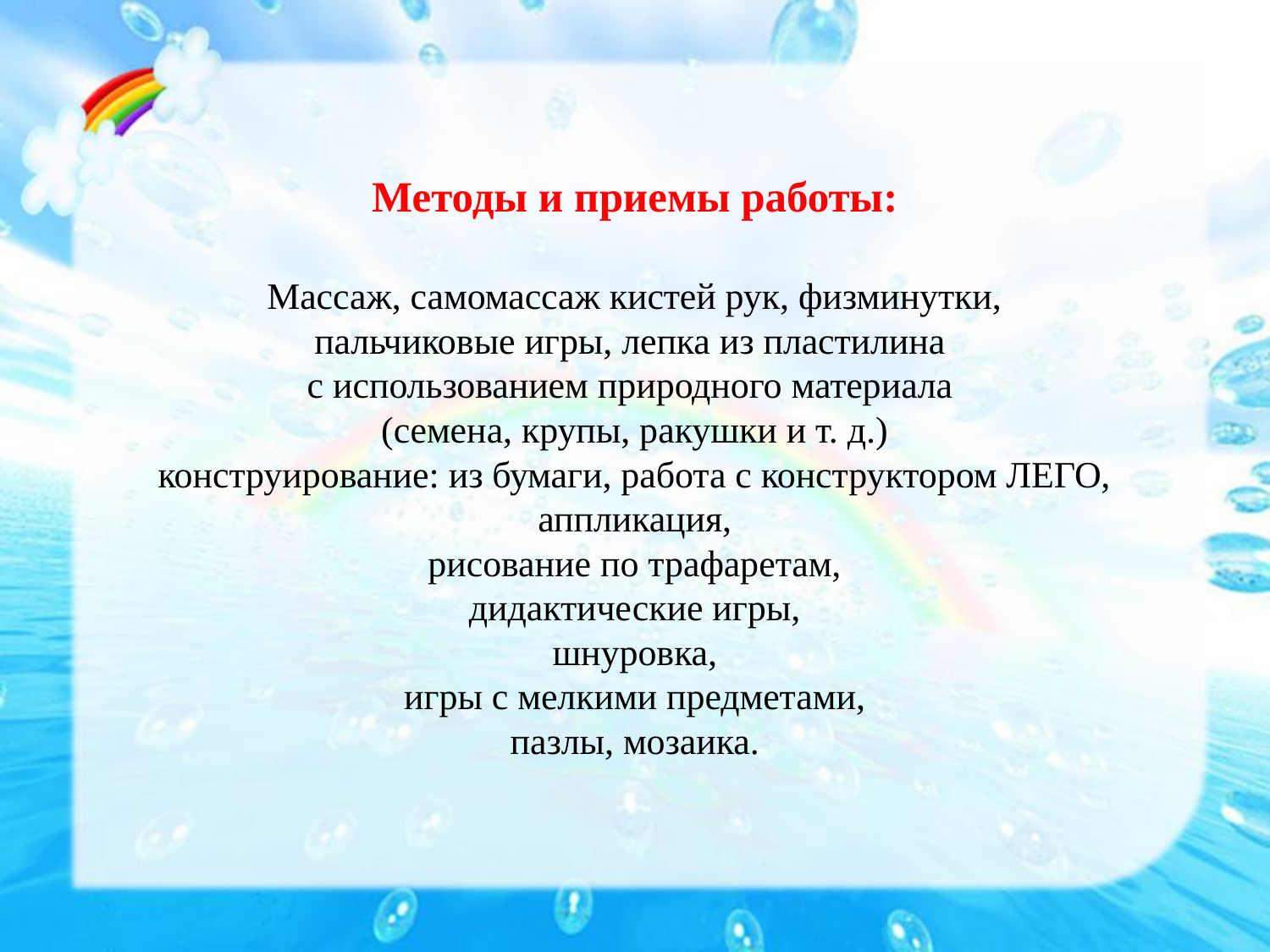

# Методы и приемы работы: Массаж, самомассаж кистей рук, физминутки, пальчиковые игры, лепка из пластилина с использованием природного материала (семена, крупы, ракушки и т. д.) конструирование: из бумаги, работа с конструктором ЛЕГО, аппликация, рисование по трафаретам, дидактические игры, шнуровка, игры с мелкими предметами, пазлы, мозаика.